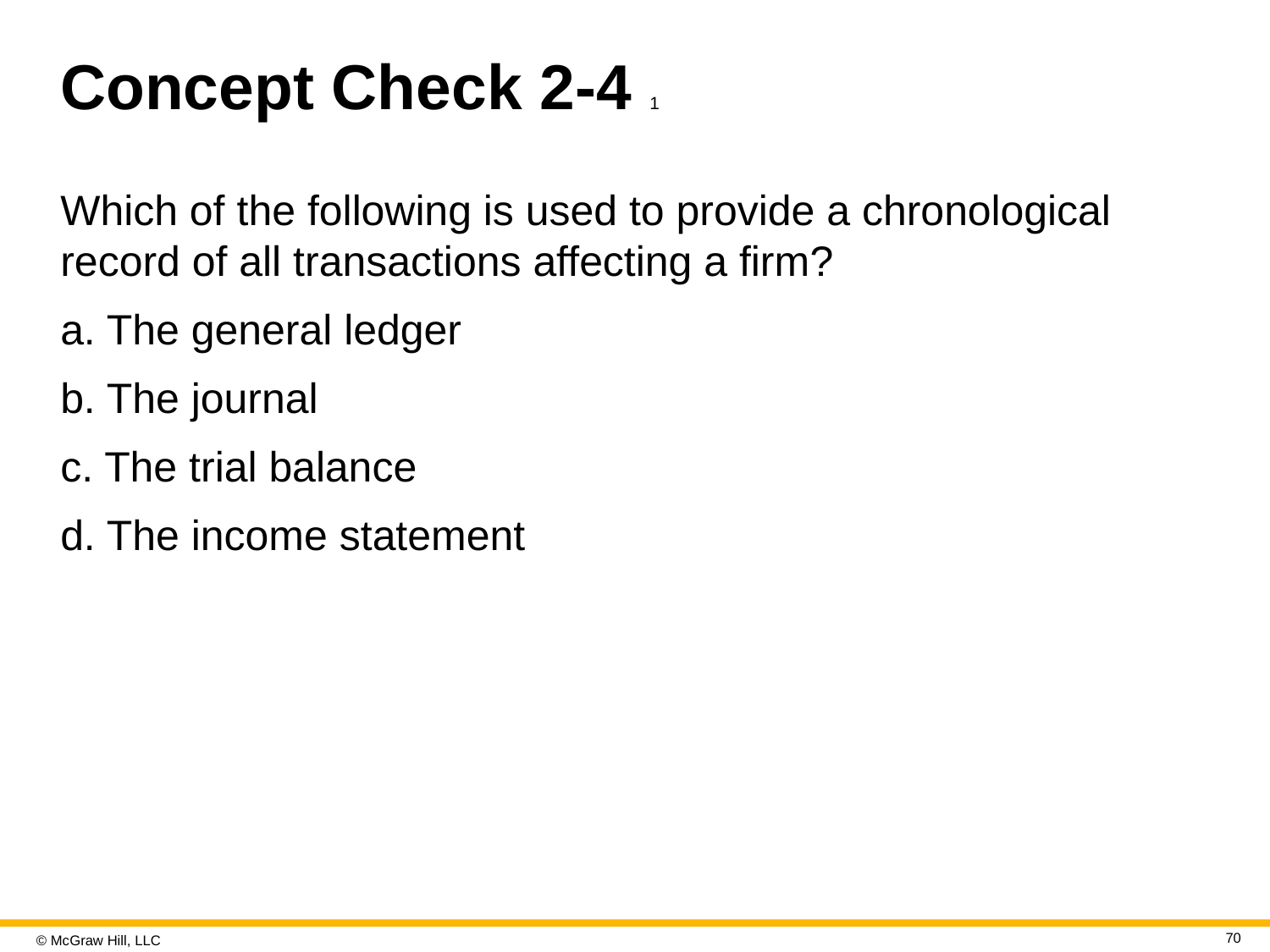

# Concept Check 2-4 1
Which of the following is used to provide a chronological record of all transactions affecting a firm?
a. The general ledger
b. The journal
c. The trial balance
d. The income statement
70